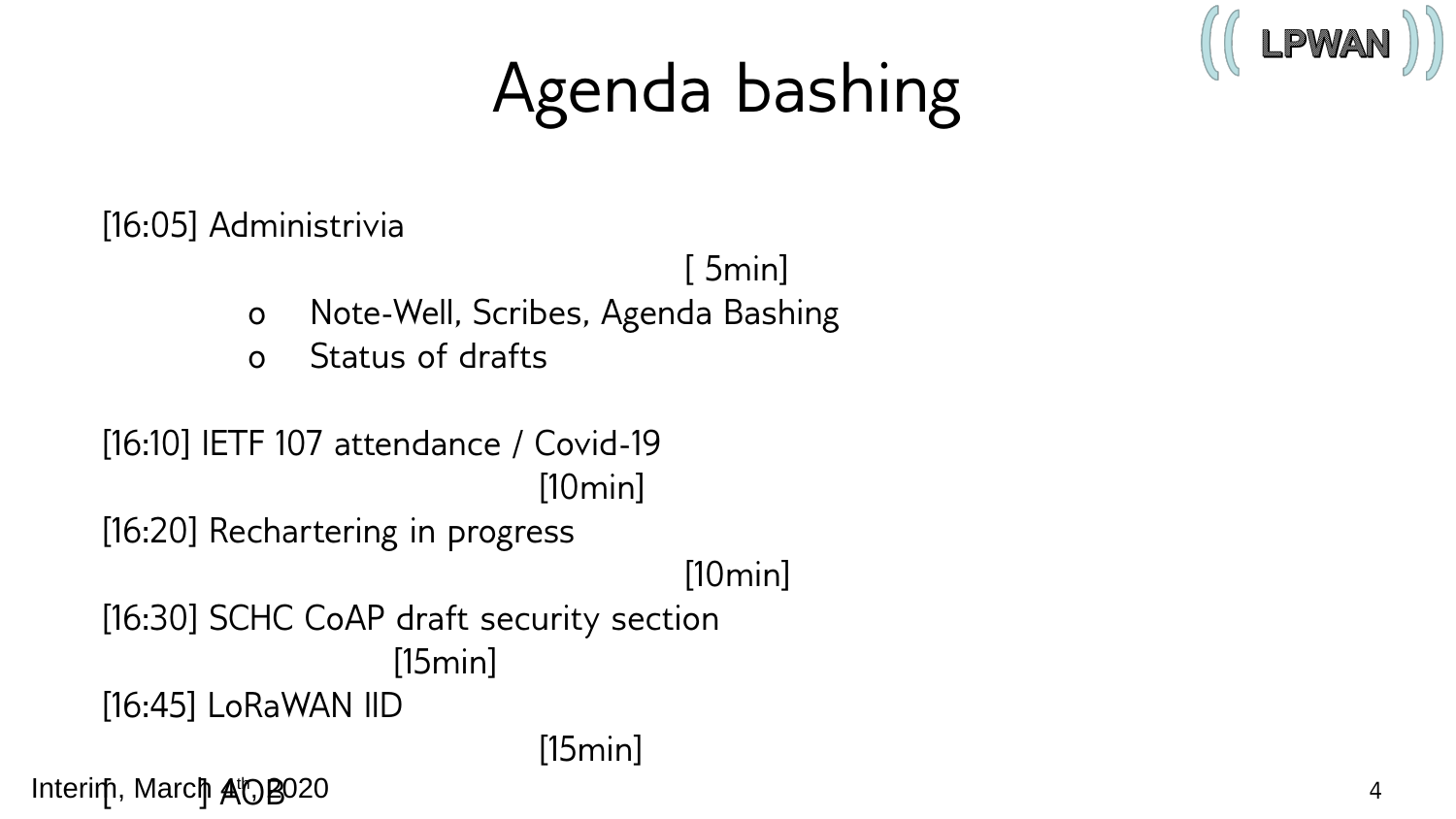

# Agenda bashing
[16:05] Administrivia               	 								[ 5min]
    	o    Note-Well, Scribes, Agenda Bashing
	o    Status of drafts

[16:10] IETF 107 attendance / Covid-19     							[10min]
[16:20] Rechartering in progress          		 						[10min]
[16:30] SCHC CoAP draft security section   						[15min]
[16:45] LoRaWAN IID                        								[15min]
[        ] AOB                                  			 					[   QS ]
4